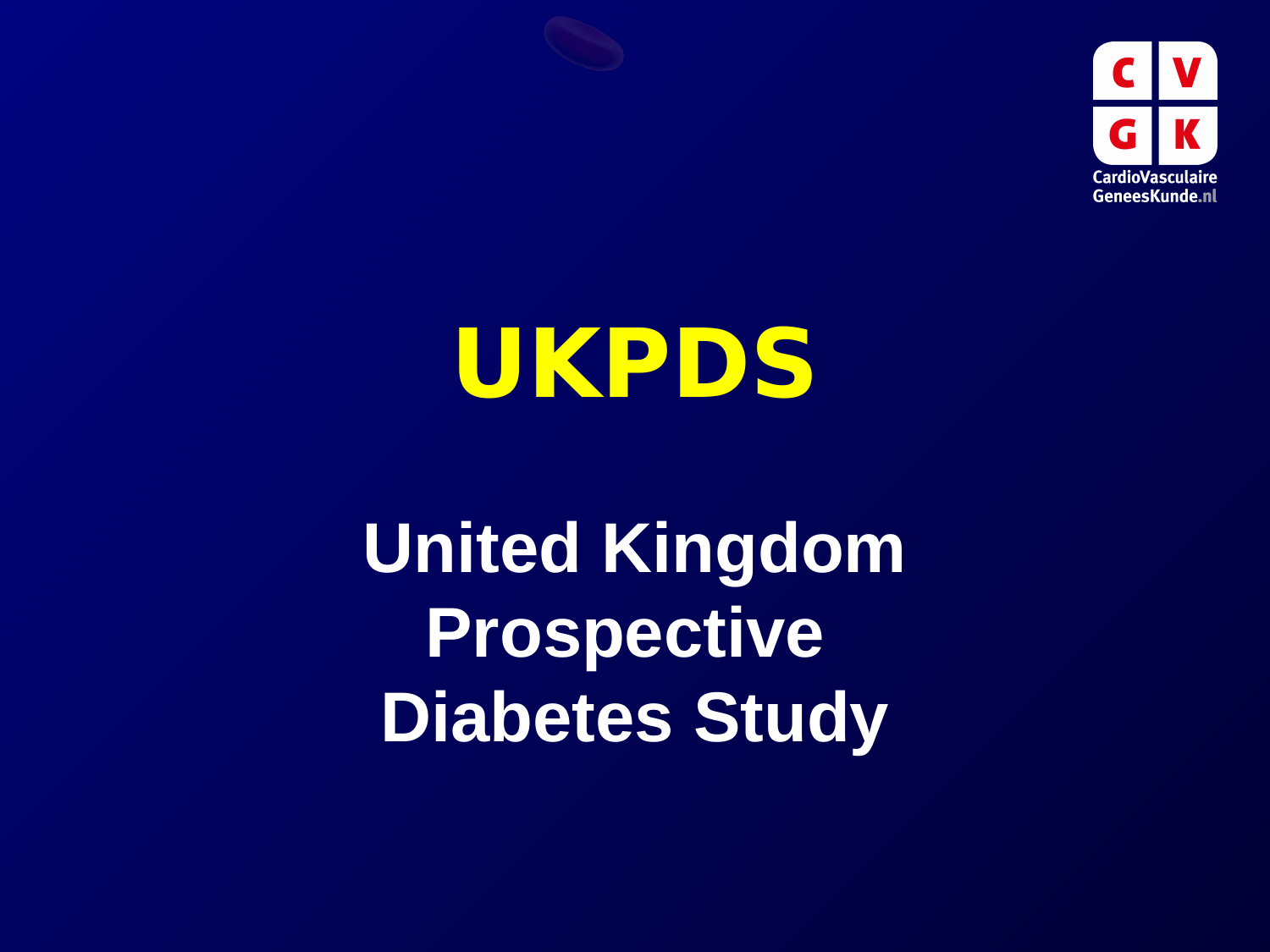

# UKPDS
United Kingdom Prospective
Diabetes Study